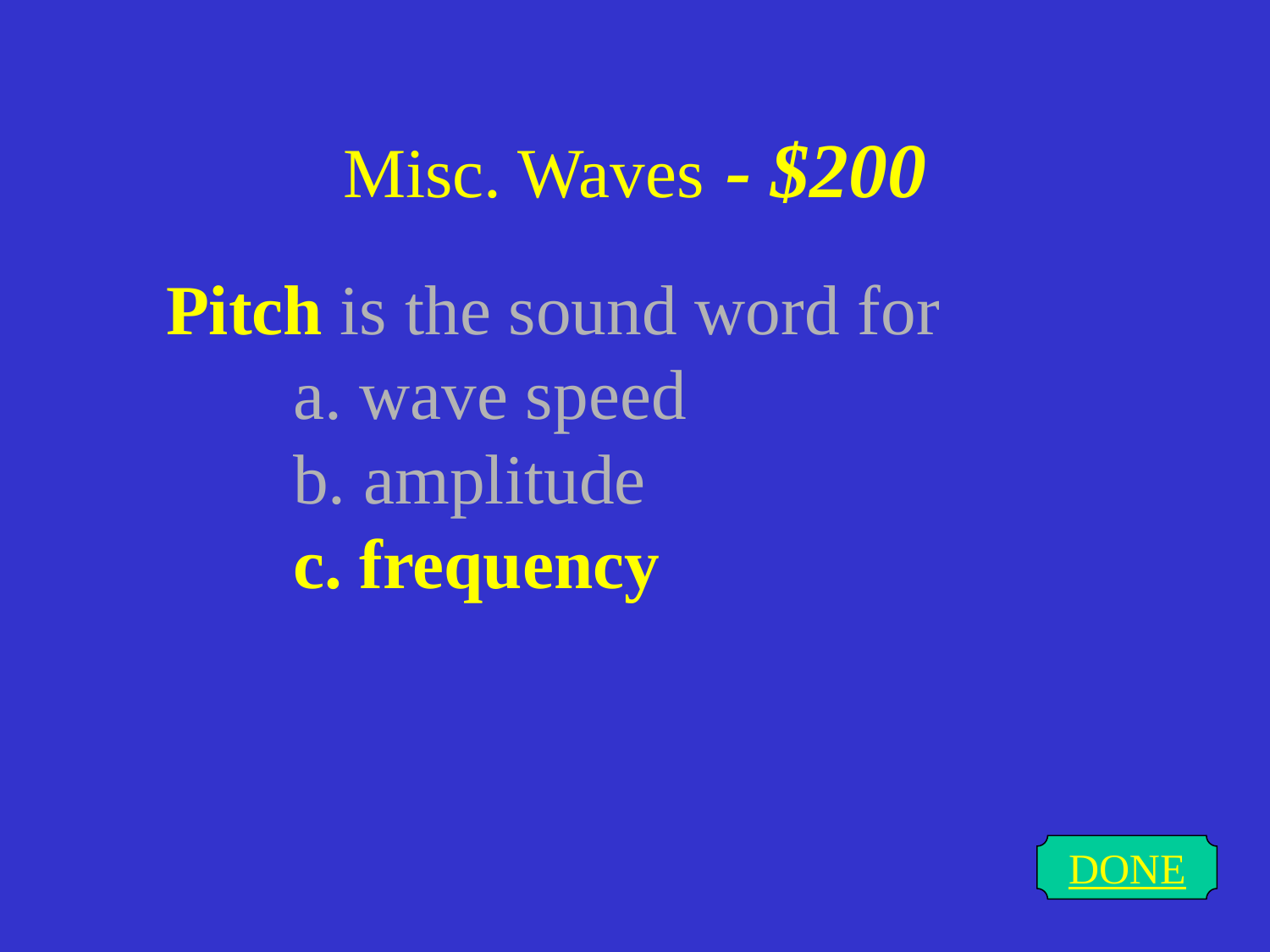

# Misc. Waves - $200
Pitch is the sound word for
	a. wave speed
	b. amplitude
	c. frequency

DONE